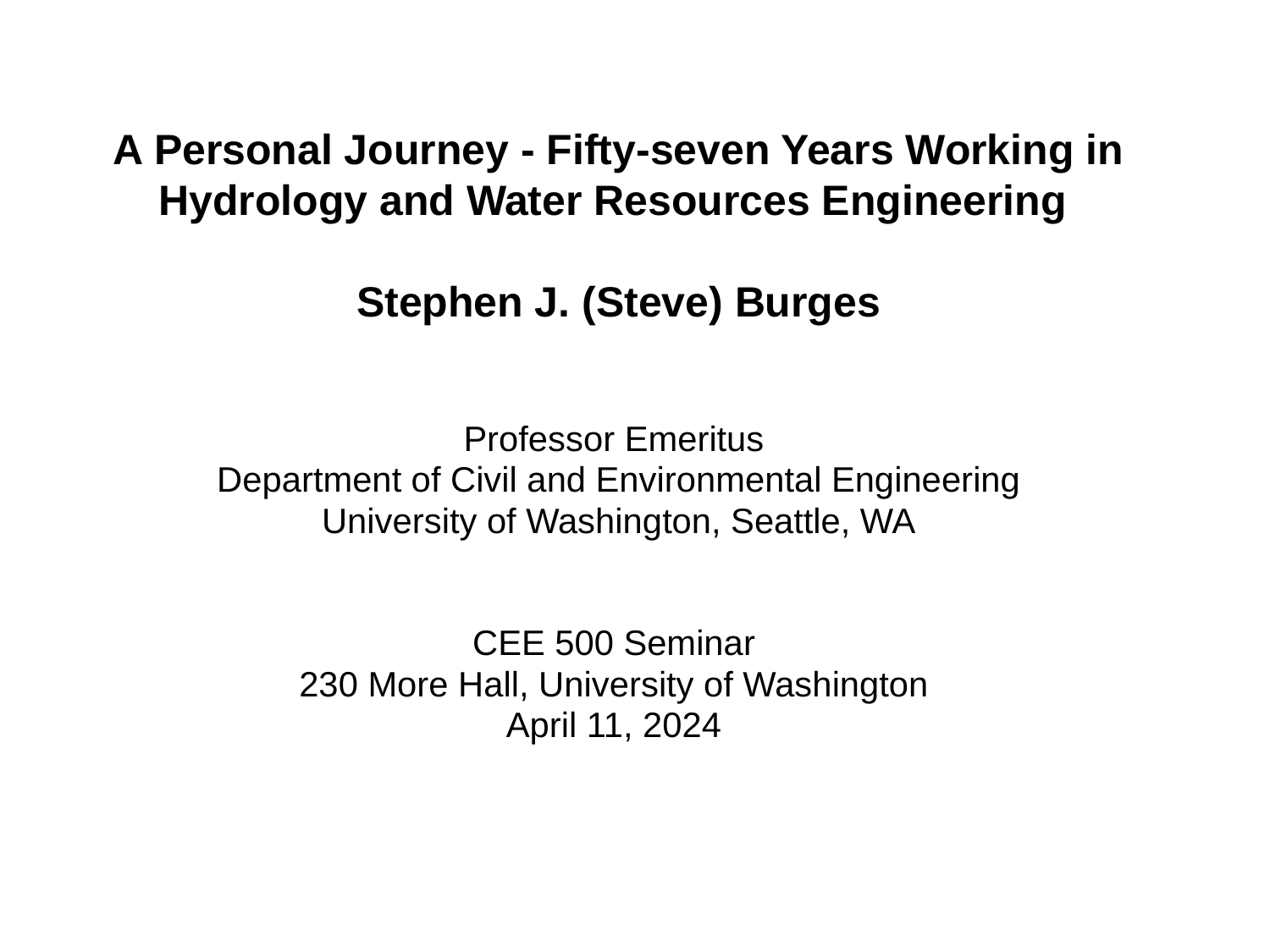

A Personal Journey - Fifty-seven Years Working in Hydrology and Water Resources Engineering

Stephen J. (Steve) Burges

Professor Emeritus
Department of Civil and Environmental Engineering
University of Washington, Seattle, WA

CEE 500 Seminar
230 More Hall, University of Washington
April 11, 2024